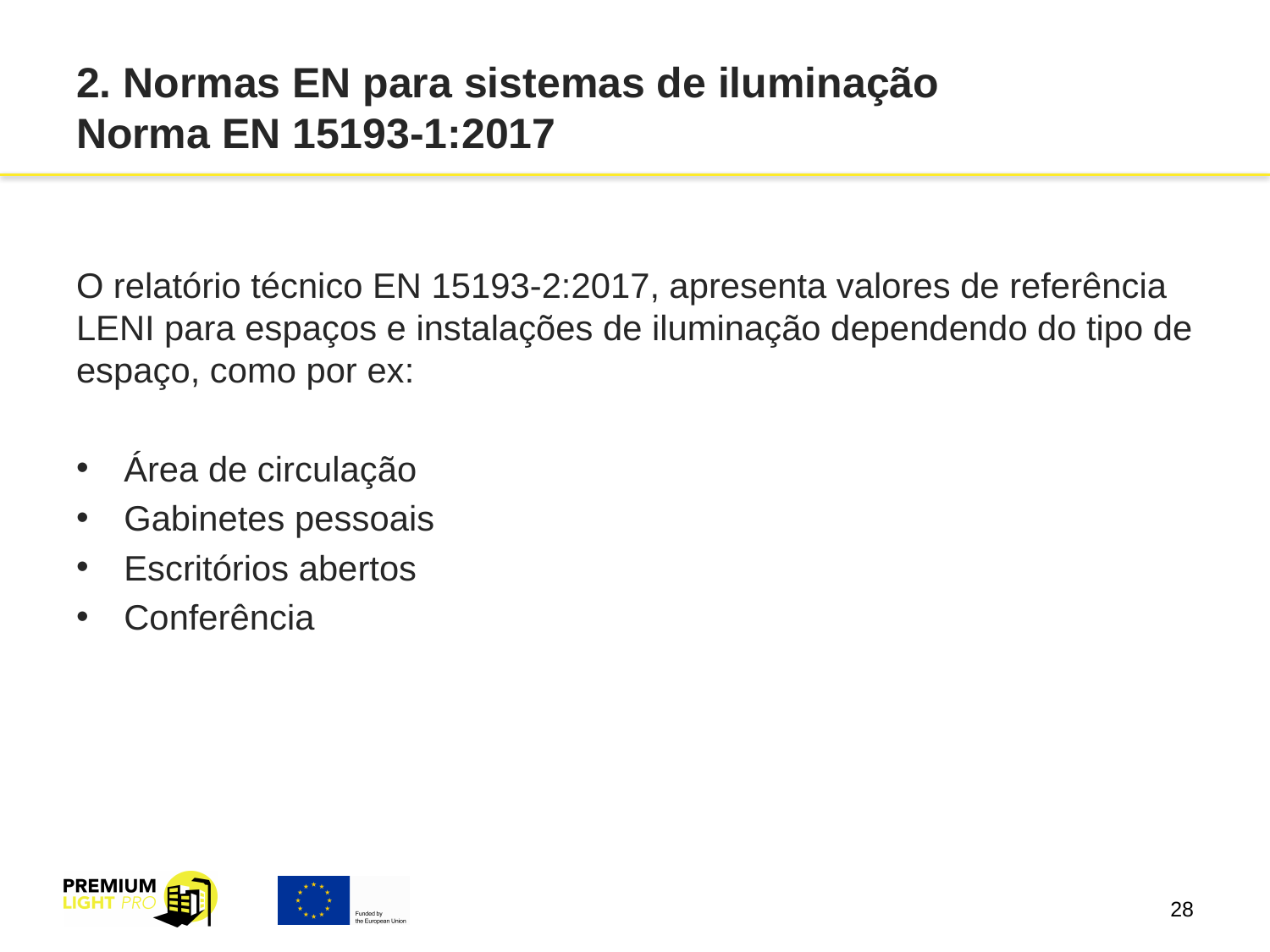

# 2. Normas EN para sistemas de iluminação Norma EN 15193-1:2017

O relatório técnico EN 15193-2:2017, apresenta valores de referência LENI para espaços e instalações de iluminação dependendo do tipo de espaço, como por ex:

Área de circulação
Gabinetes pessoais
Escritórios abertos
Conferência